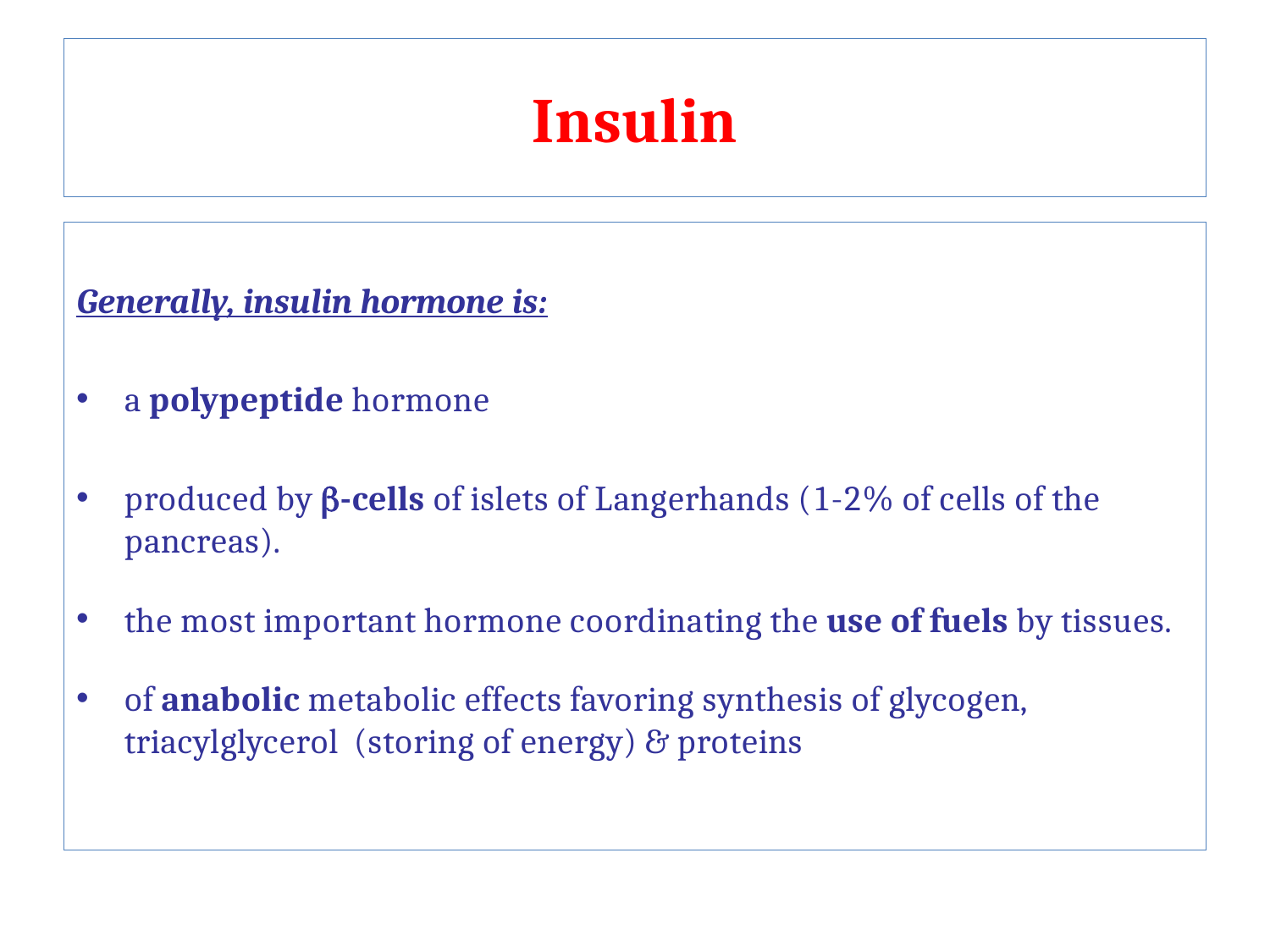

# Insulin

Generally, insulin hormone is:

a polypeptide hormone

produced by β-cells of islets of Langerhands (1-2% of cells of the pancreas).

the most important hormone coordinating the use of fuels by tissues.

of anabolic metabolic effects favoring synthesis of glycogen, triacylglycerol  (storing of energy) & proteins